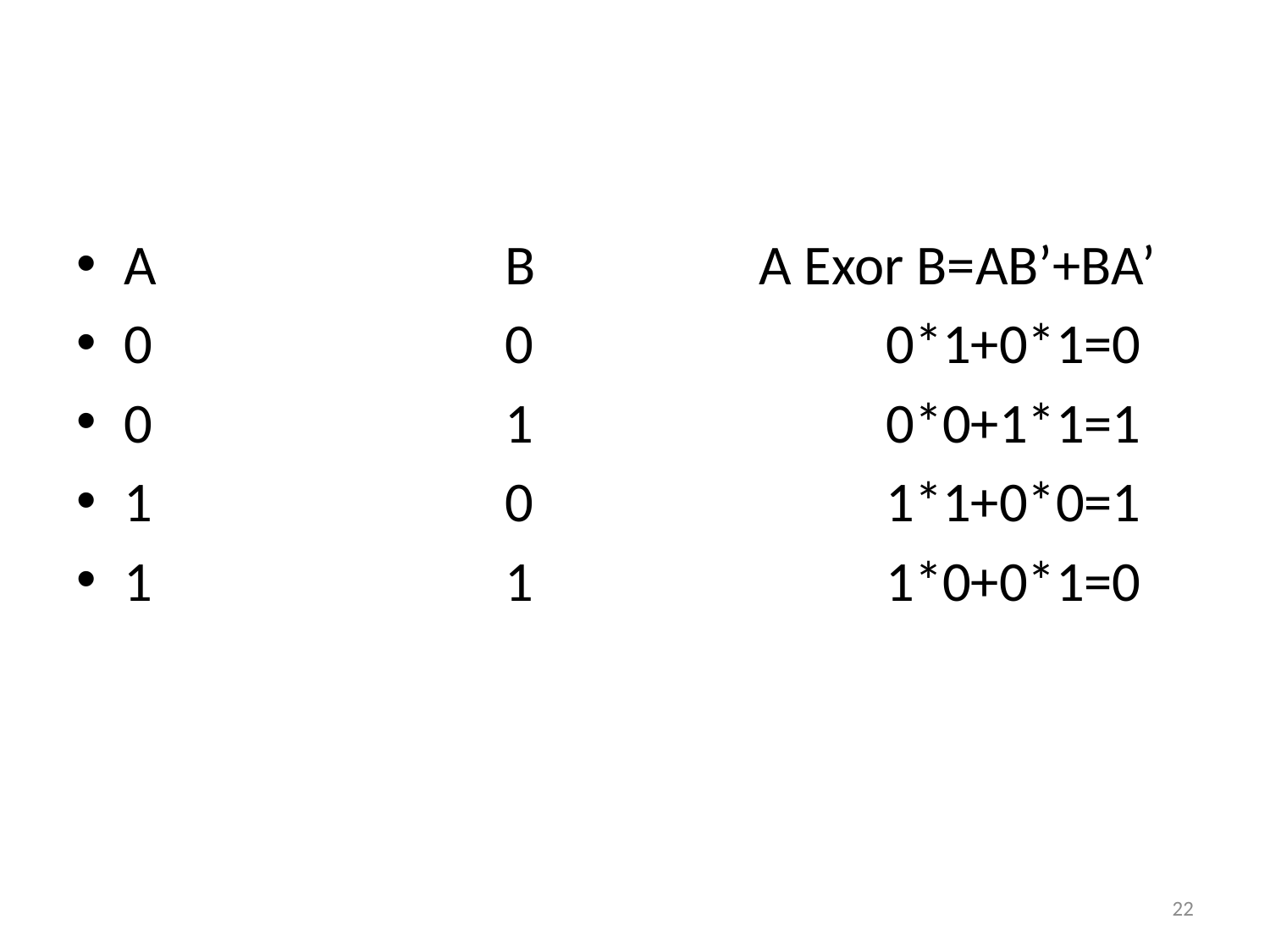

A 			B 		A Exor B=AB’+BA’
0			0			0*1+0*1=0
0			1			0*0+1*1=1
1			0			1*1+0*0=1
1			1			1*0+0*1=0
22